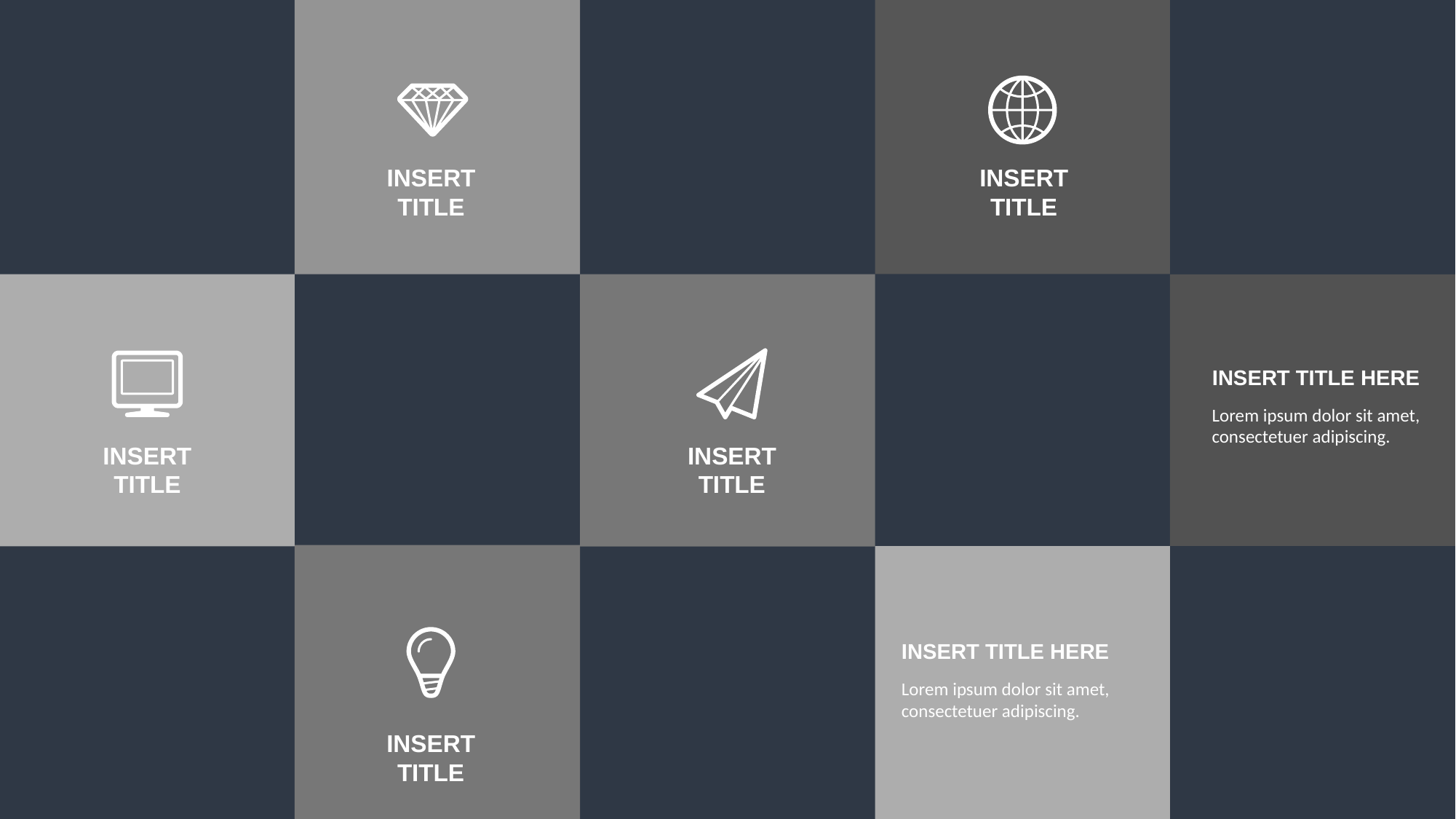

INSERT TITLE
INSERT TITLE

INSERT TITLE HERE
Lorem ipsum dolor sit amet, consectetuer adipiscing.
INSERT TITLE
INSERT TITLE

INSERT TITLE HERE
Lorem ipsum dolor sit amet, consectetuer adipiscing.
INSERT TITLE